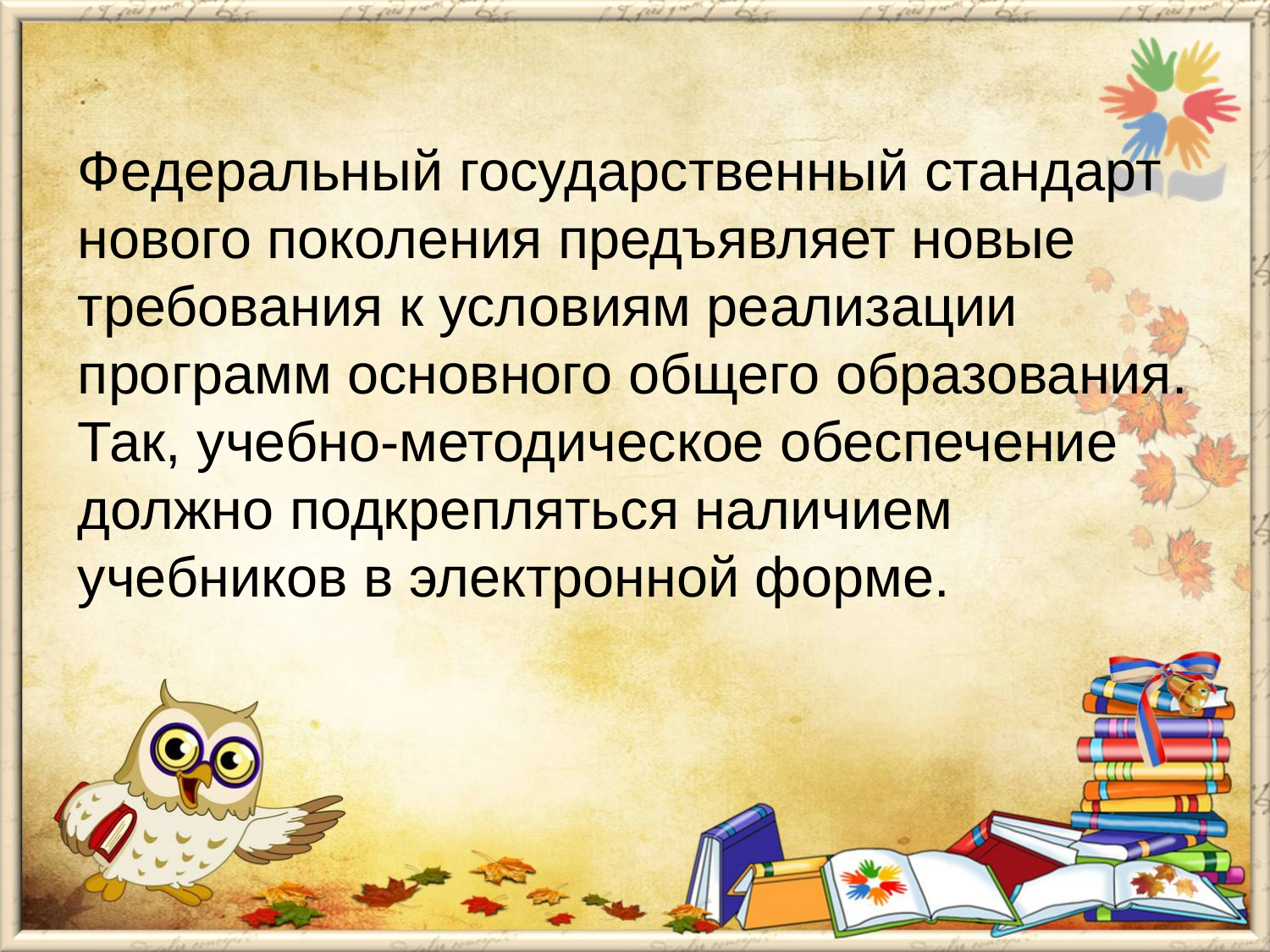

# Федеральный государственный стандарт нового поколения предъявляет новые требования к условиям реализации программ основного общего образования. Так, учебно-методическое обеспечение должно подкрепляться наличием учебников в электронной форме.